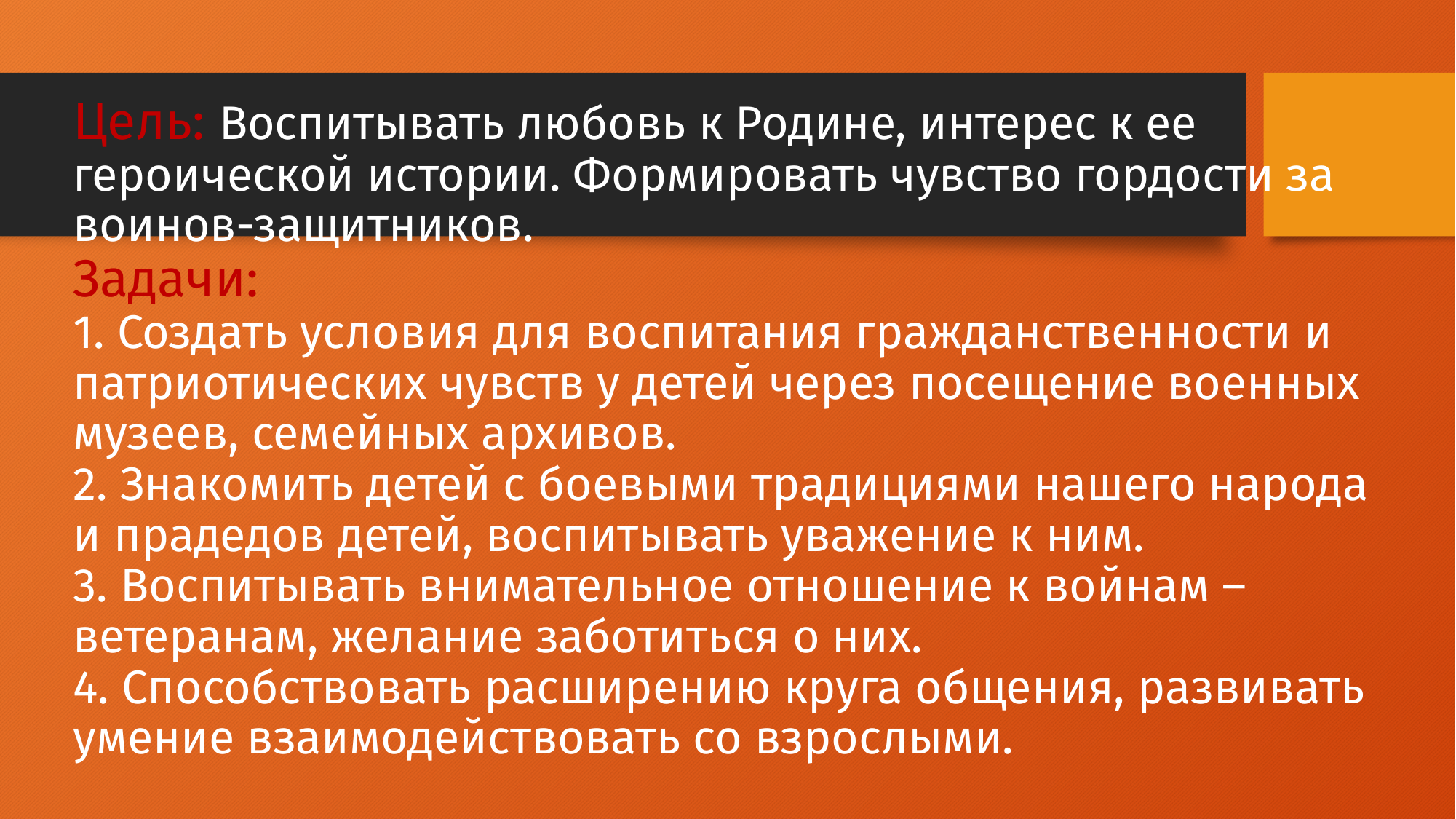

# Цель: Воспитывать любовь к Родине, интерес к ее героической истории. Формировать чувство гордости за воинов-защитников. Задачи: 1. Создать условия для воспитания гражданственности и патриотических чувств у детей через посещение военных музеев, семейных архивов. 2. Знакомить детей с боевыми традициями нашего народа и прадедов детей, воспитывать уважение к ним. 3. Воспитывать внимательное отношение к войнам – ветеранам, желание заботиться о них. 4. Способствовать расширению круга общения, развивать умение взаимодействовать со взрослыми.